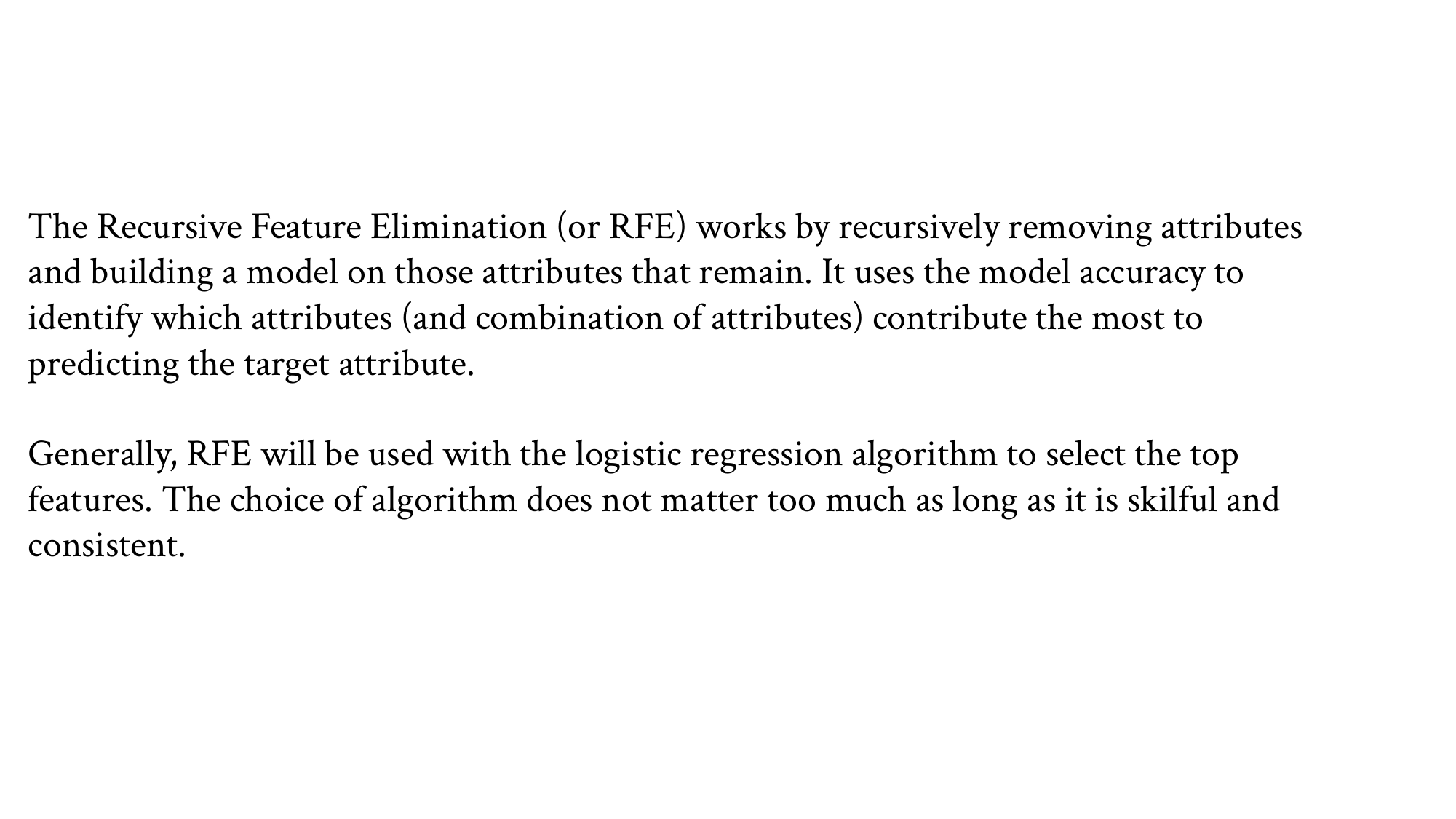

The Recursive Feature Elimination (or RFE) works by recursively removing attributes and building a model on those attributes that remain. It uses the model accuracy to identify which attributes (and combination of attributes) contribute the most to predicting the target attribute.

Generally, RFE will be used with the logistic regression algorithm to select the top features. The choice of algorithm does not matter too much as long as it is skilful and consistent.